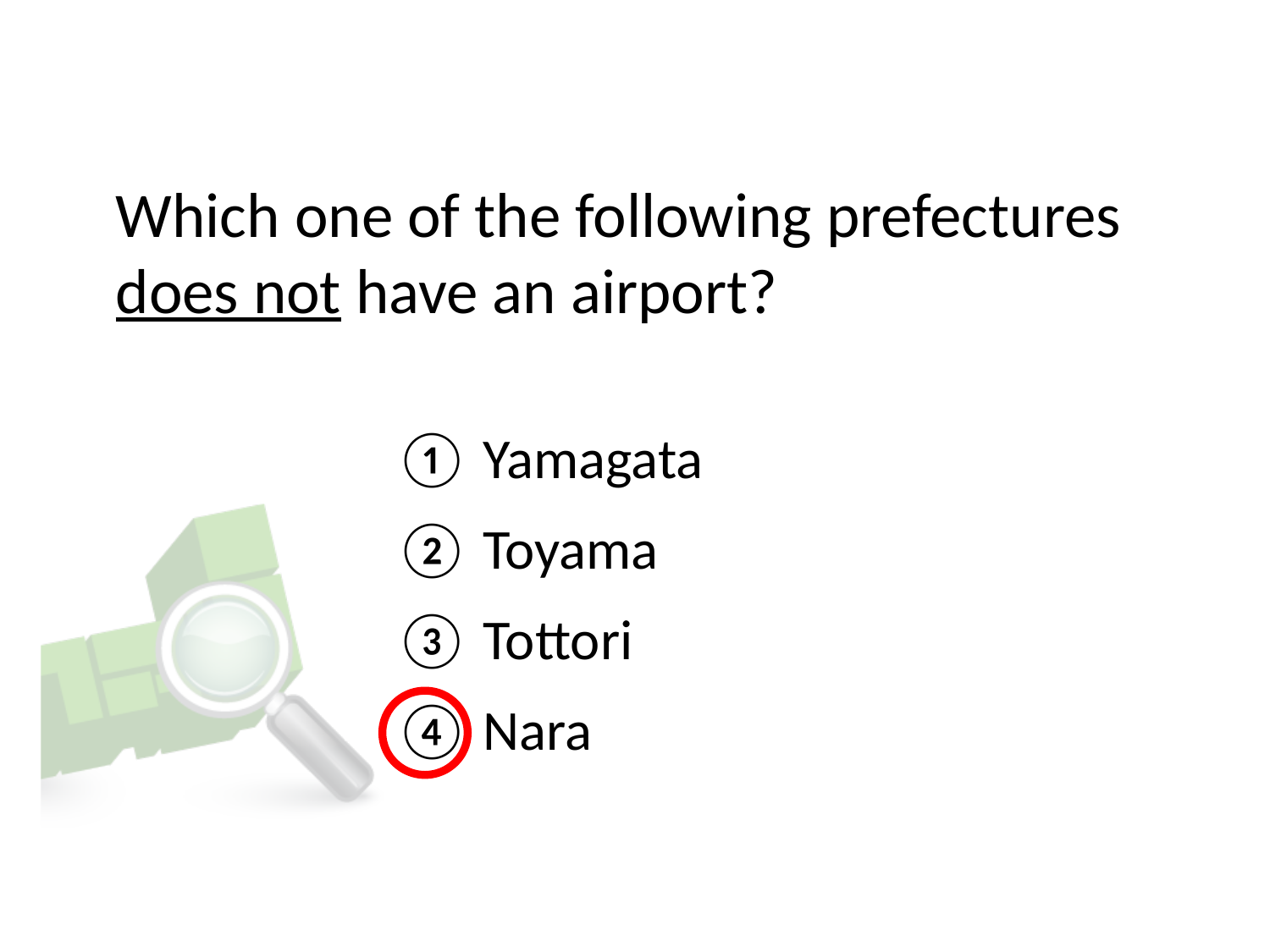

# Which one of the following prefectures does not have an airport?
① Yamagata
② Toyama
③ Tottori
④ Nara